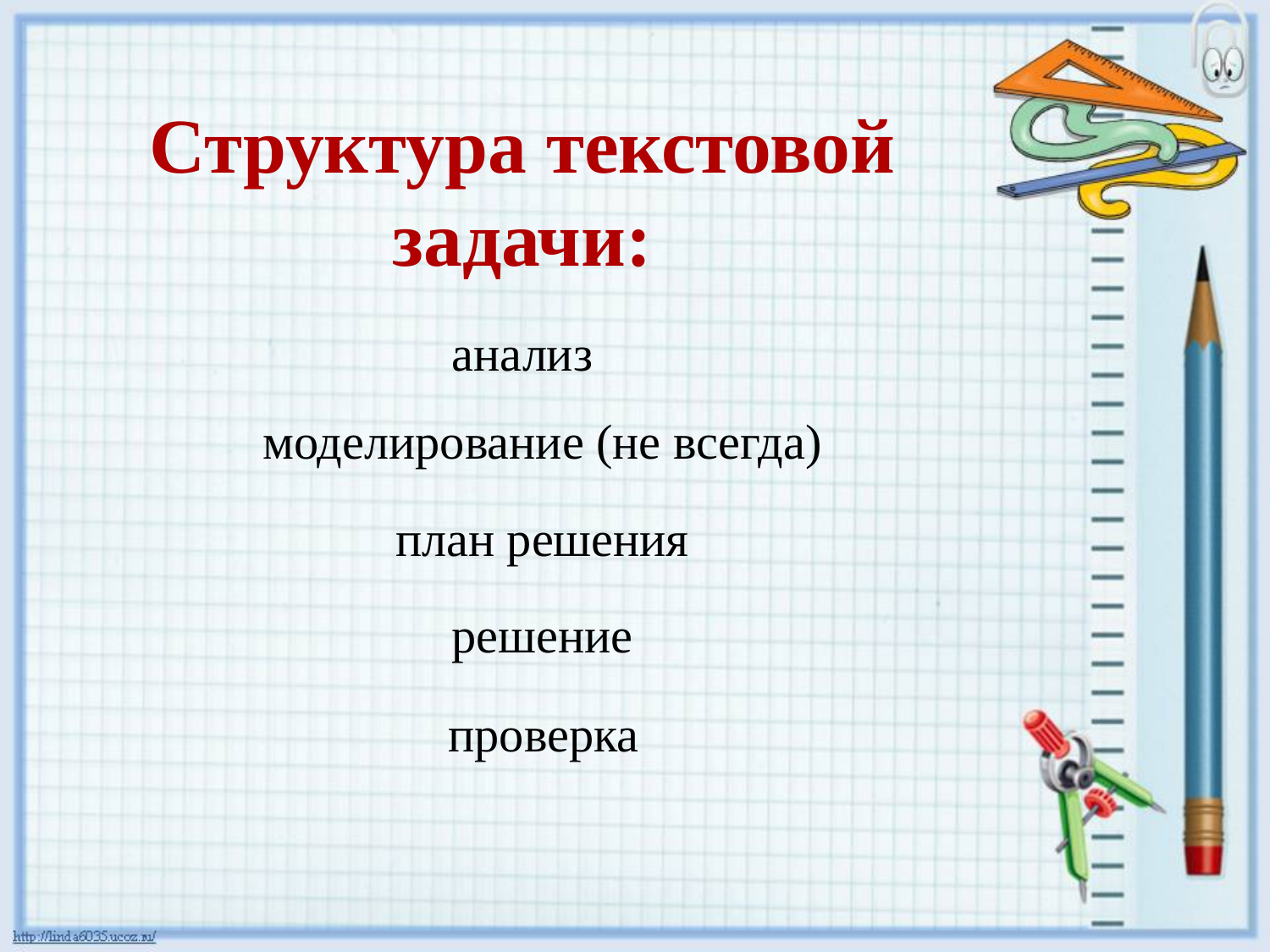

Структура текстовой задачи:

анализ
моделирование (не всегда)
план решения
решение
проверка